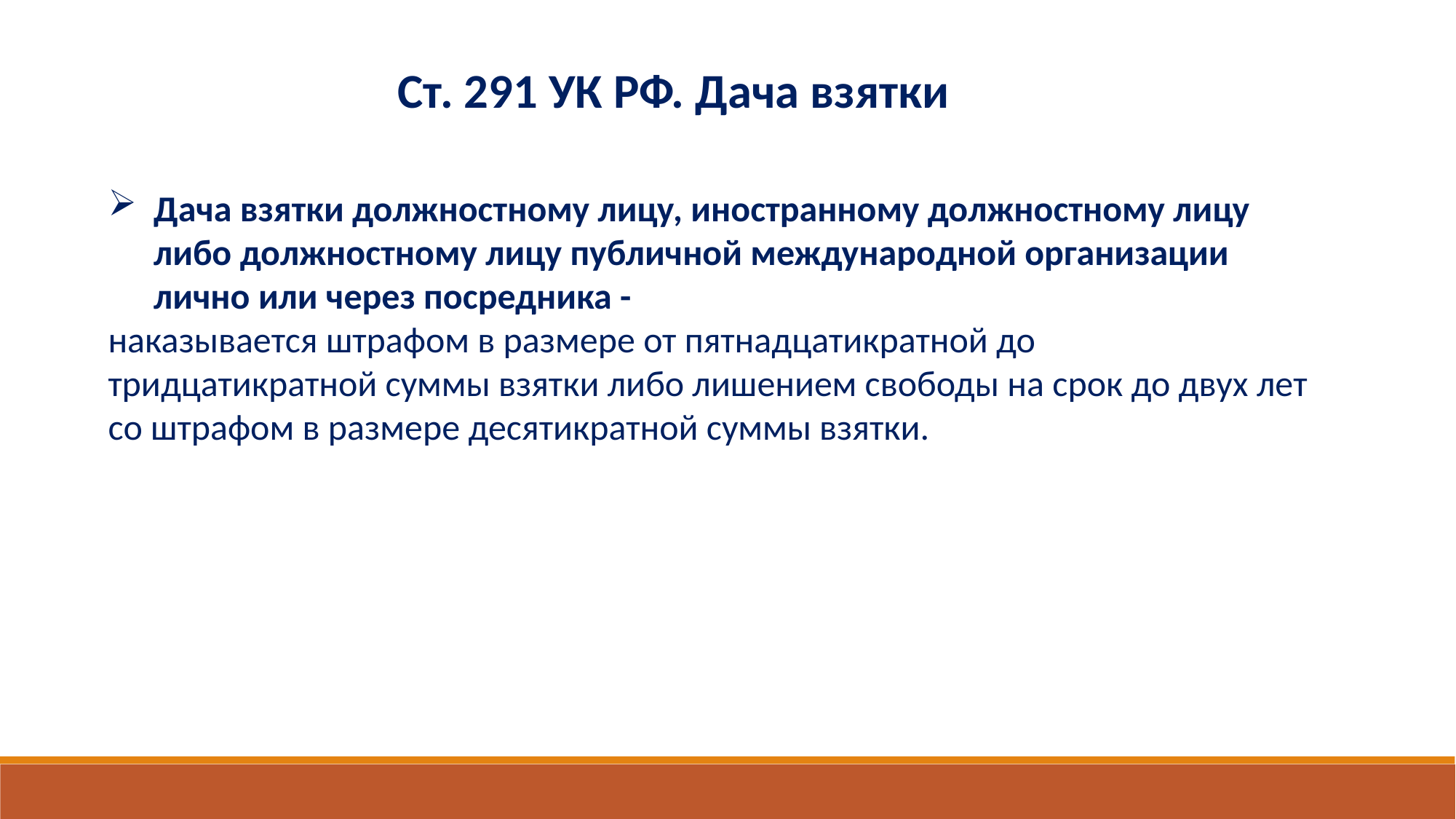

Ст. 291 УК РФ. Дача взятки
Дача взятки должностному лицу, иностранному должностному лицу либо должностному лицу публичной международной организации лично или через посредника -
наказывается штрафом в размере от пятнадцатикратной до тридцатикратной суммы взятки либо лишением свободы на срок до двух лет со штрафом в размере десятикратной суммы взятки.